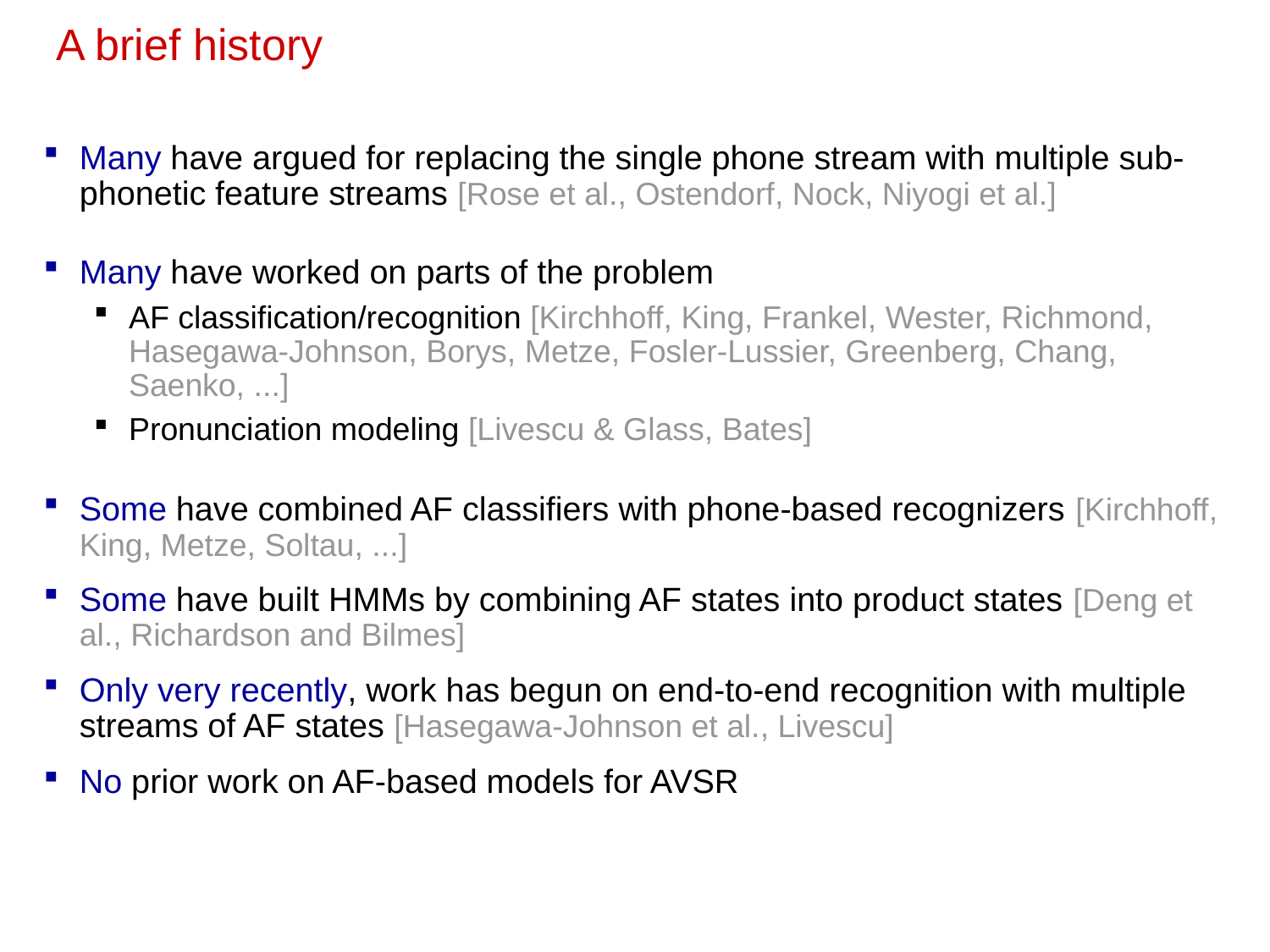

# A brief history
Many have argued for replacing the single phone stream with multiple sub-phonetic feature streams [Rose et al., Ostendorf, Nock, Niyogi et al.]

Many have worked on parts of the problem
AF classification/recognition [Kirchhoff, King, Frankel, Wester, Richmond, Hasegawa-Johnson, Borys, Metze, Fosler-Lussier, Greenberg, Chang, Saenko, ...]
Pronunciation modeling [Livescu & Glass, Bates]

Some have combined AF classifiers with phone-based recognizers [Kirchhoff, King, Metze, Soltau, ...]

Some have built HMMs by combining AF states into product states [Deng et al., Richardson and Bilmes]

Only very recently, work has begun on end-to-end recognition with multiple streams of AF states [Hasegawa-Johnson et al., Livescu]

No prior work on AF-based models for AVSR